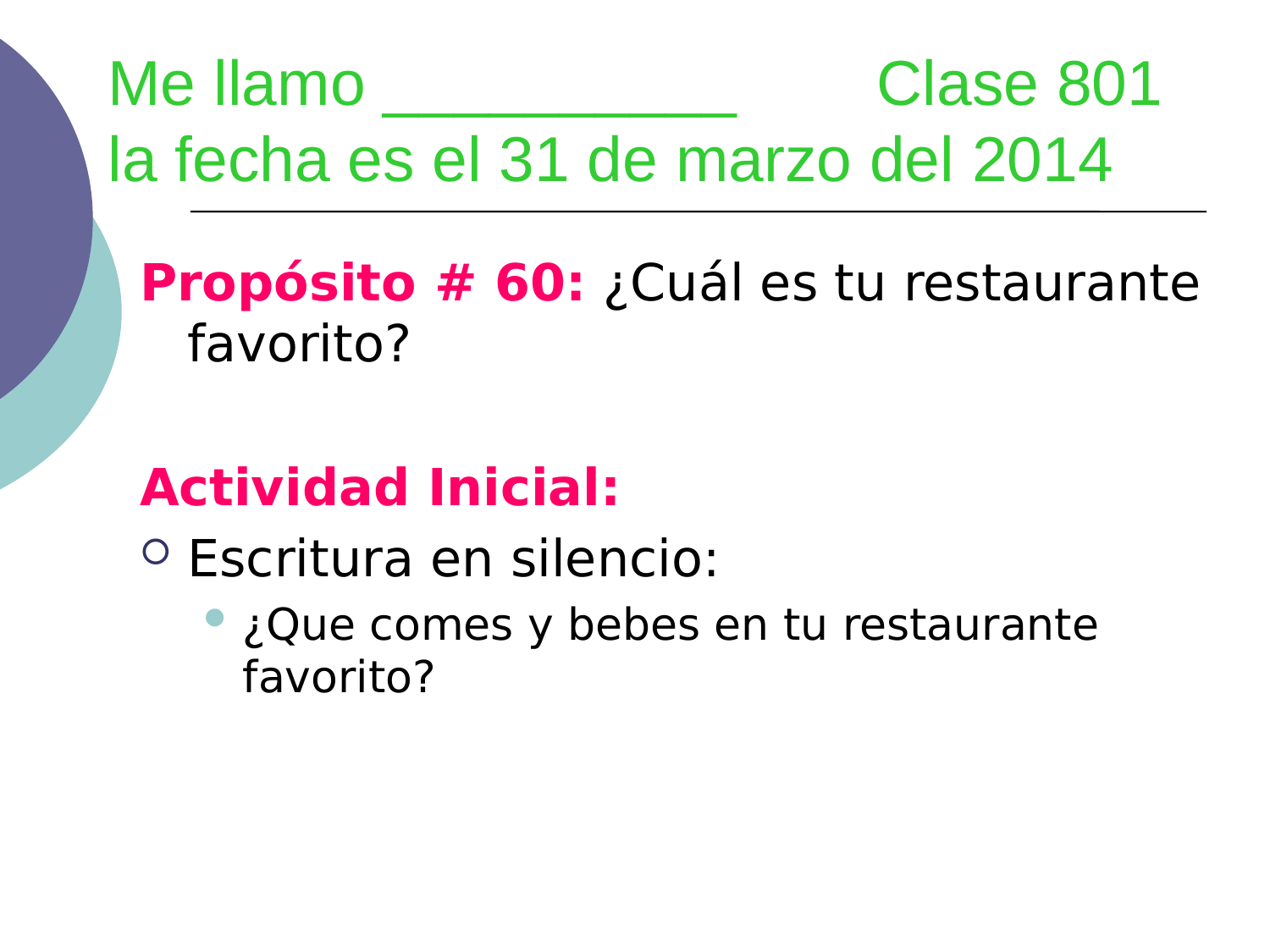

# Me llamo __________        Clase 801 la fecha es el 31 de marzo del 2014
Propósito # 60: ¿Cuál es tu restaurante favorito?

Actividad Inicial:
Escritura en silencio:
¿Que comes y bebes en tu restaurante favorito?